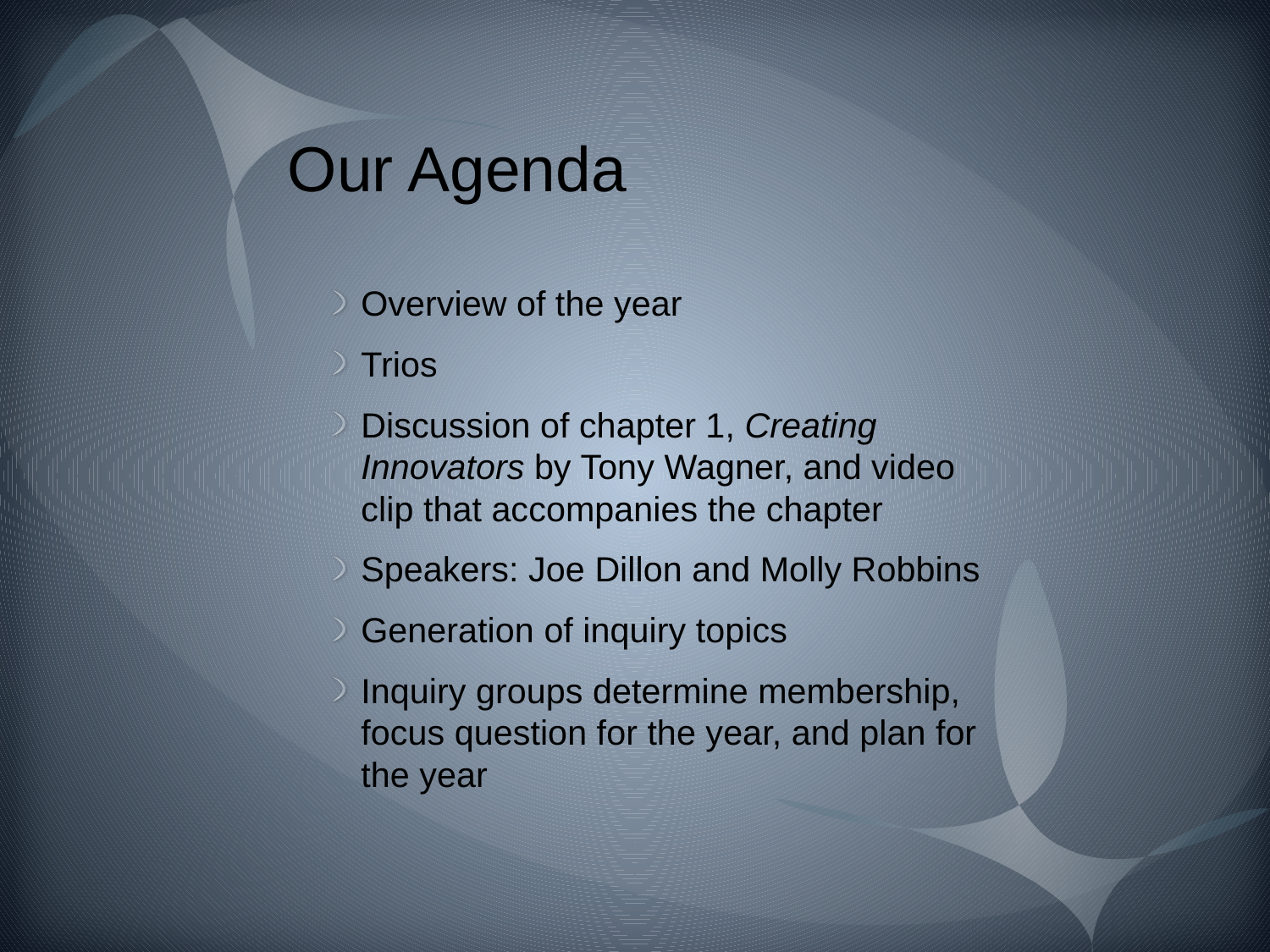

# Our Agenda
Overview of the year
Trios
Discussion of chapter 1, Creating Innovators by Tony Wagner, and video clip that accompanies the chapter
Speakers: Joe Dillon and Molly Robbins
Generation of inquiry topics
Inquiry groups determine membership, focus question for the year, and plan for the year